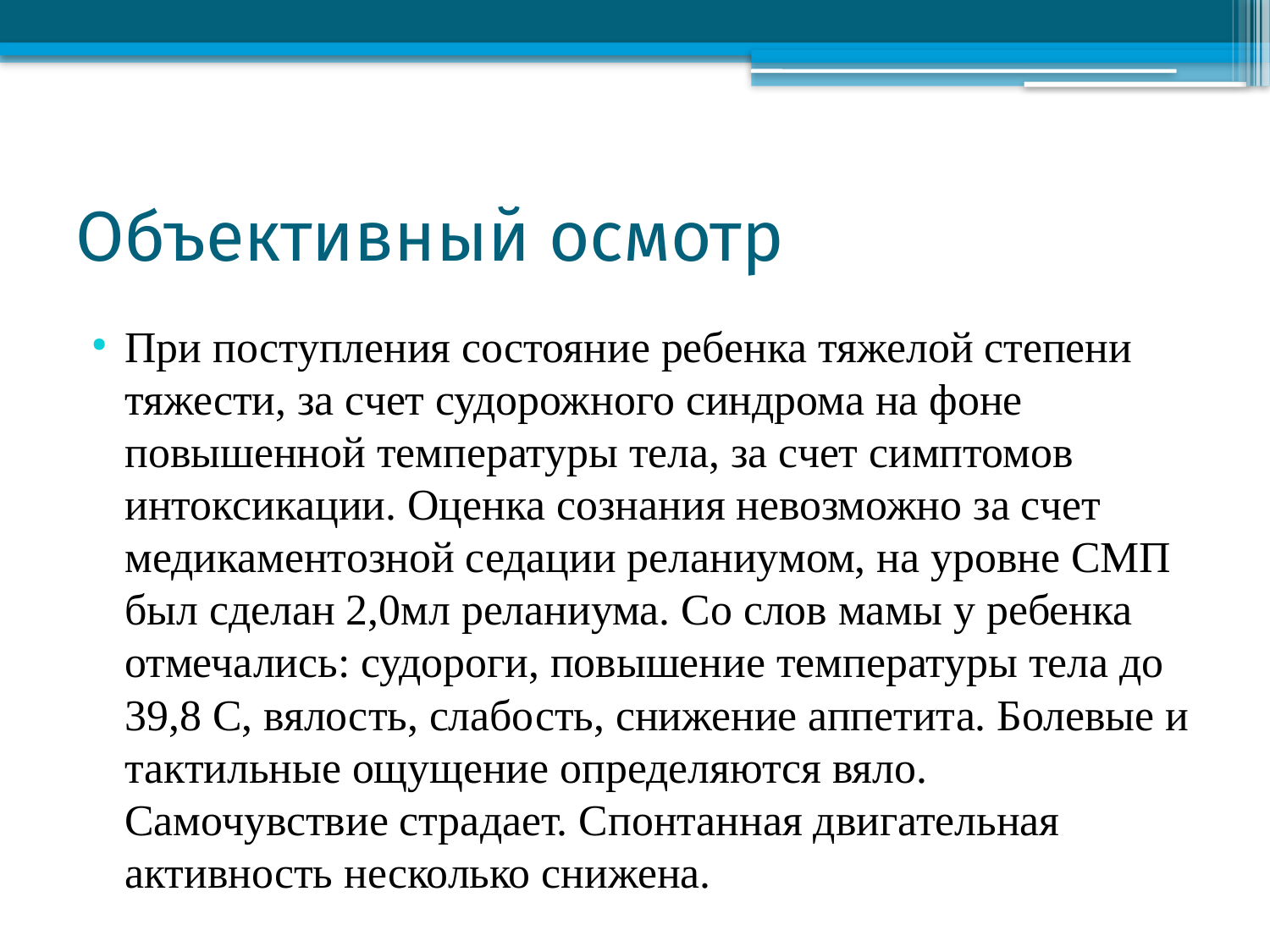

# Объективный осмотр
При поступления состояние ребенка тяжелой степени тяжести, за счет судорожного синдрома на фоне повышенной температуры тела, за счет симптомов интоксикации. Оценка сознания невозможно за счет медикаментозной седации реланиумом, на уровне СМП был сделан 2,0мл реланиума. Со слов мамы у ребенка отмечались: судороги, повышение температуры тела до 39,8 С, вялость, слабость, снижение аппетита. Болевые и тактильные ощущение определяются вяло. Самочувствие страдает. Спонтанная двигательная активность несколько снижена.